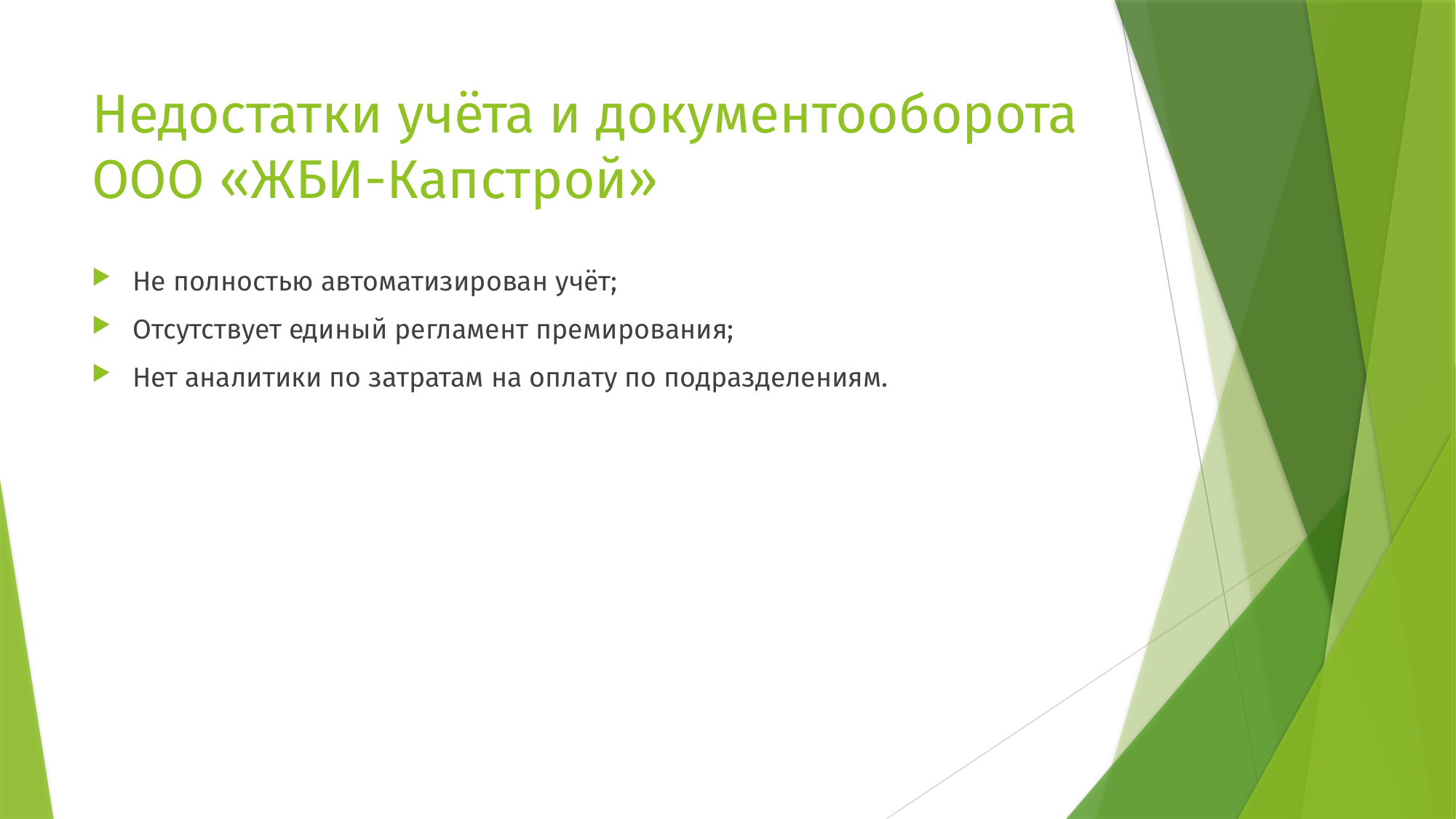

# Недостатки учёта и документооборота ООО «ЖБИ-Капстрой»
Не полностью автоматизирован учёт;
Отсутствует единый регламент премирования;
Нет аналитики по затратам на оплату по подразделениям.